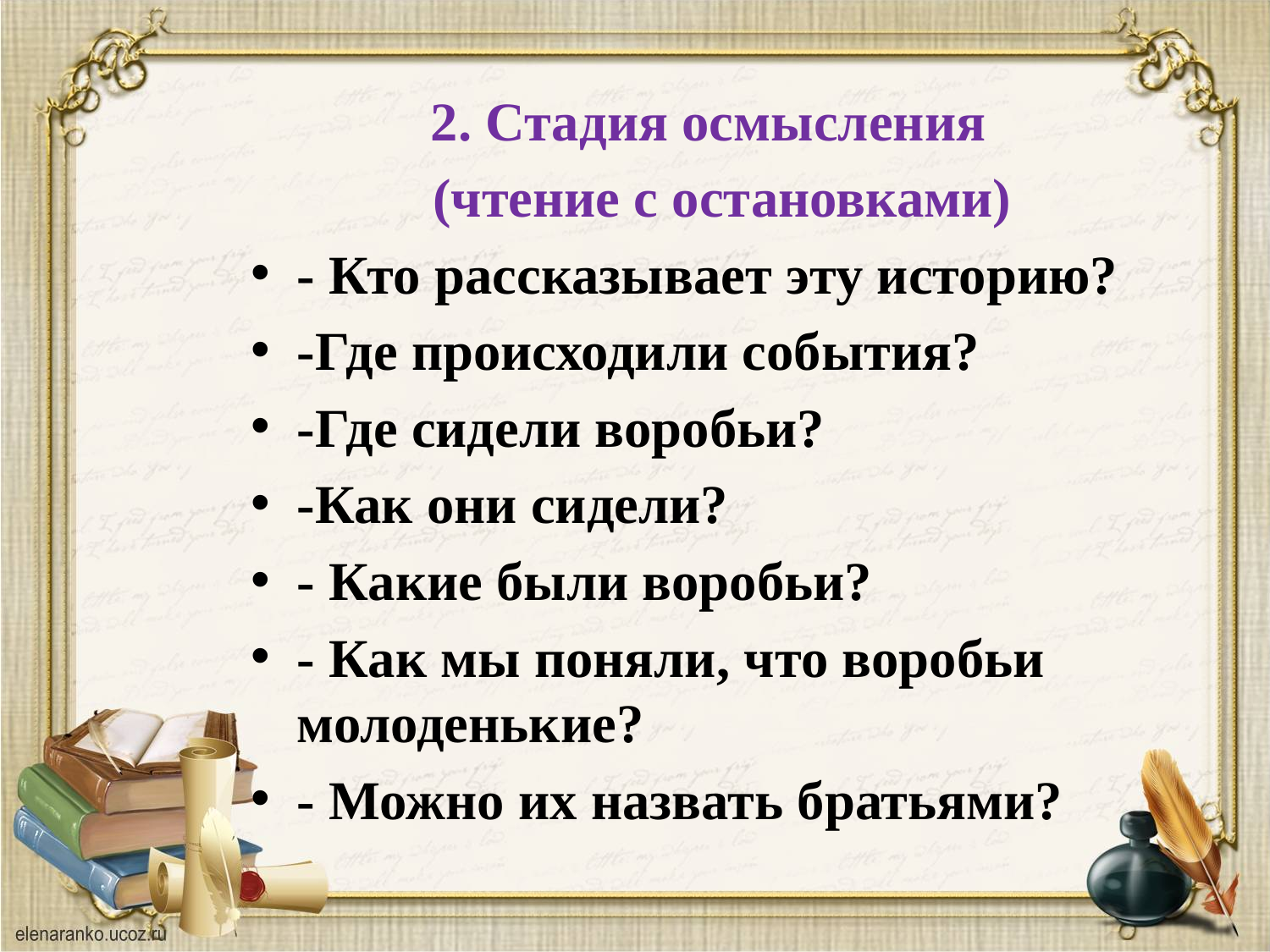

2. Стадия осмысления
(чтение с остановками)
- Кто рассказывает эту историю?
-Где происходили события?
-Где сидели воробьи?
-Как они сидели?
- Какие были воробьи?
- Как мы поняли, что воробьи молоденькие?
- Можно их назвать братьями?